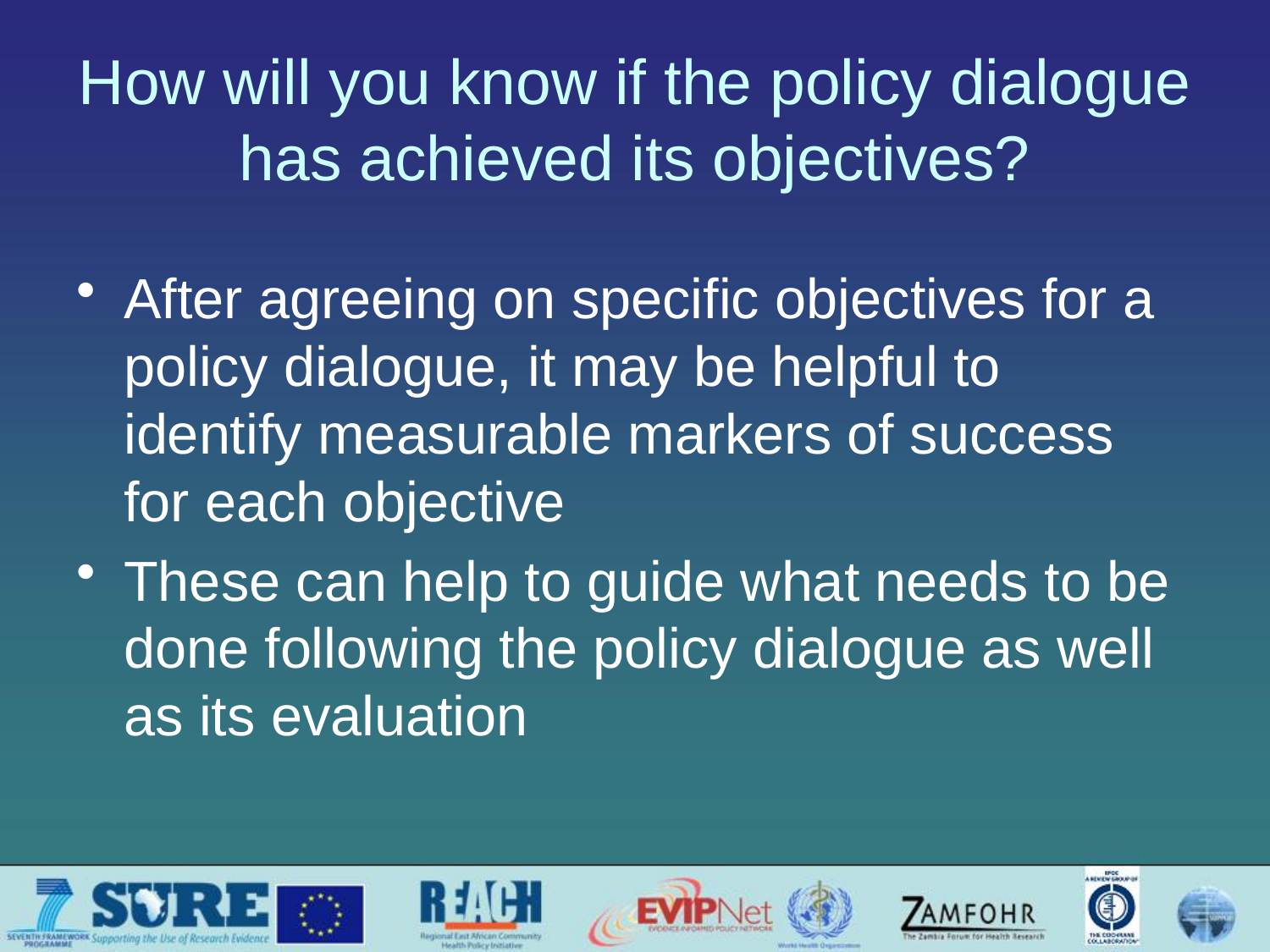

# How will you know if the policy dialogue has achieved its objectives?
After agreeing on specific objectives for a policy dialogue, it may be helpful to identify measurable markers of success for each objective
These can help to guide what needs to be done following the policy dialogue as well as its evaluation